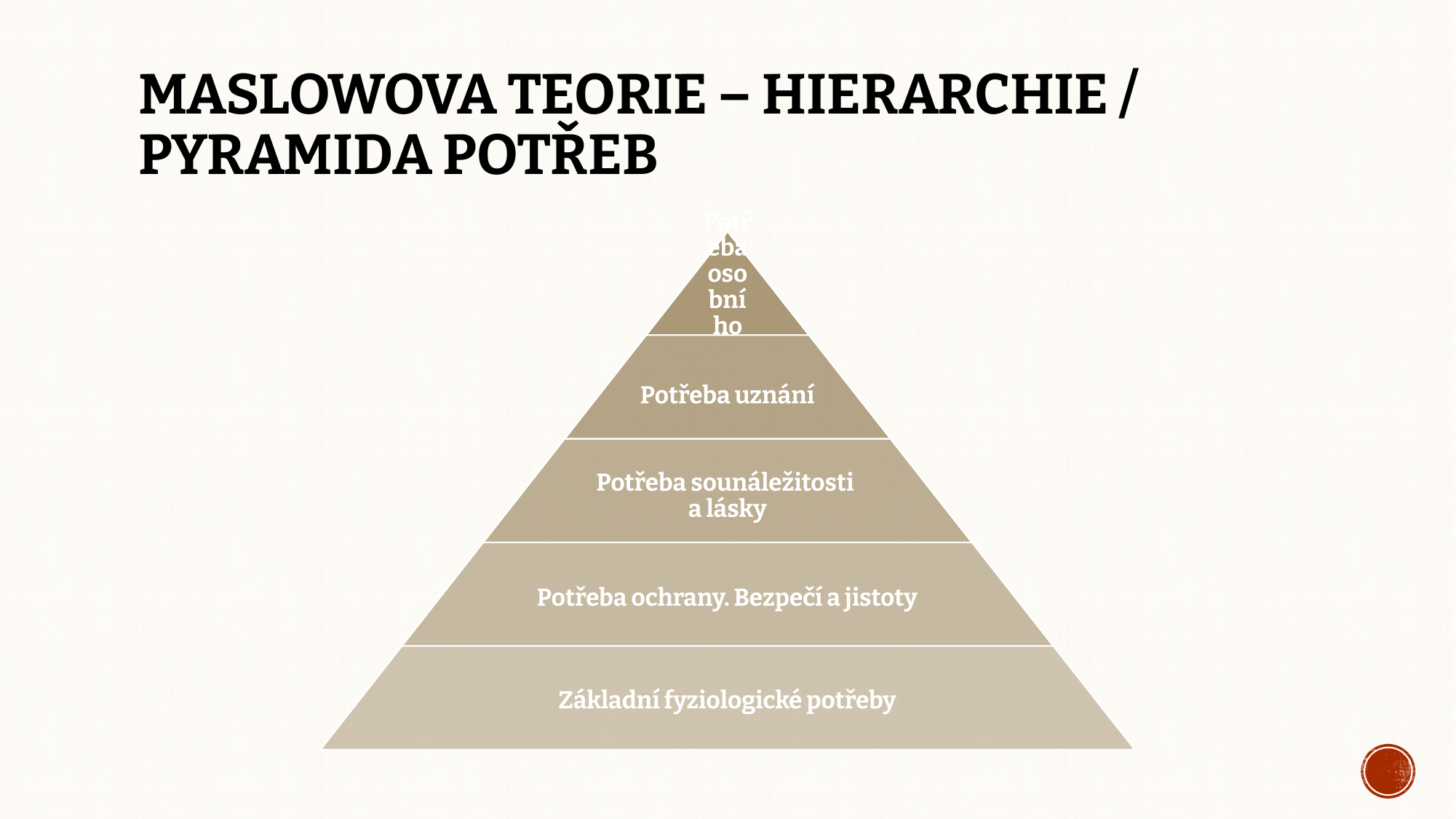

# Maslowova teorie – hierarchie / pyramida potřeb
Potřeba osobního rozvoje
Potřeba uznání
Potřeba sounáležitosti
a lásky
Potřeba ochrany. Bezpečí a jistoty
Základní fyziologické potřeby